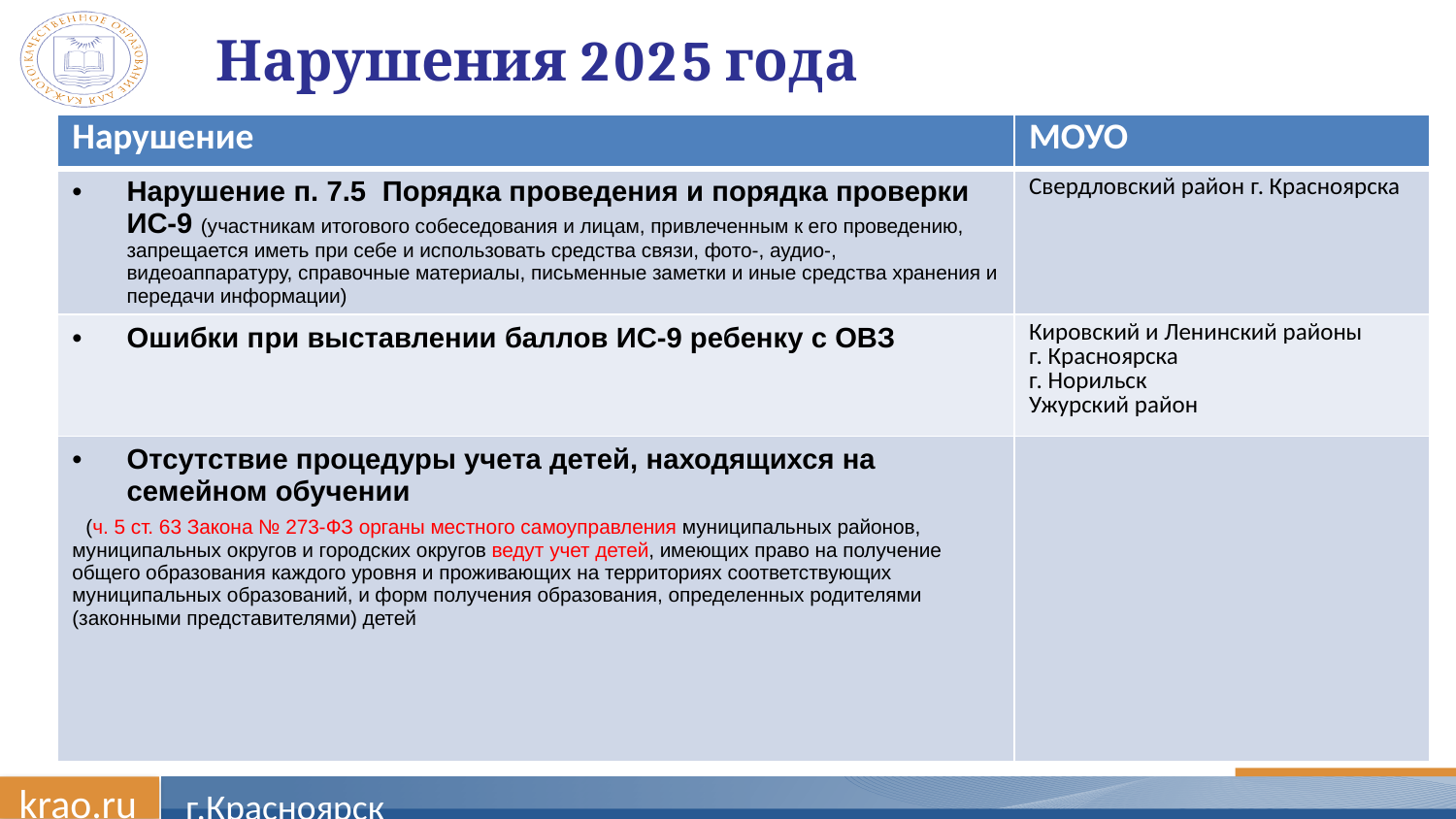

# Нарушения 2025 года
| Нарушение | МОУО |
| --- | --- |
| Нарушение п. 7.5 Порядка проведения и порядка проверки ИС-9 (участникам итогового собеседования и лицам, привлеченным к его проведению, запрещается иметь при себе и использовать средства связи, фото-, аудио-, видеоаппаратуру, справочные материалы, письменные заметки и иные средства хранения и передачи информации) | Свердловский район г. Красноярска |
| Ошибки при выставлении баллов ИС-9 ребенку с ОВЗ | Кировский и Ленинский районы г. Красноярска г. Норильск Ужурский район |
| Отсутствие процедуры учета детей, находящихся на семейном обучении (ч. 5 ст. 63 Закона № 273-ФЗ органы местного самоуправления муниципальных районов, муниципальных округов и городских округов ведут учет детей, имеющих право на получение общего образования каждого уровня и проживающих на территориях соответствующих муниципальных образований, и форм получения образования, определенных родителями (законными представителями) детей |  |